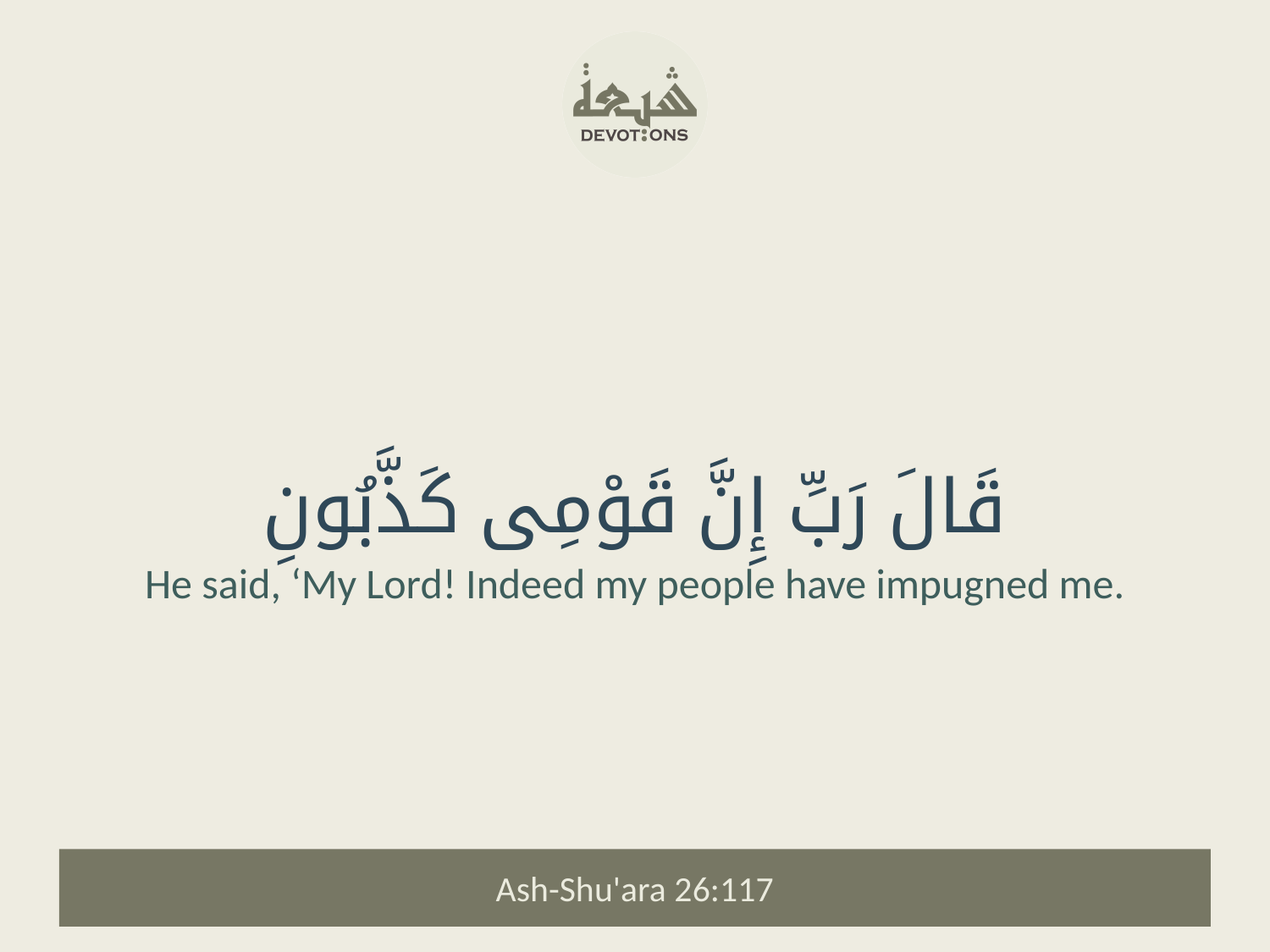

قَالَ رَبِّ إِنَّ قَوْمِى كَذَّبُونِ
He said, ‘My Lord! Indeed my people have impugned me.
Ash-Shu'ara 26:117